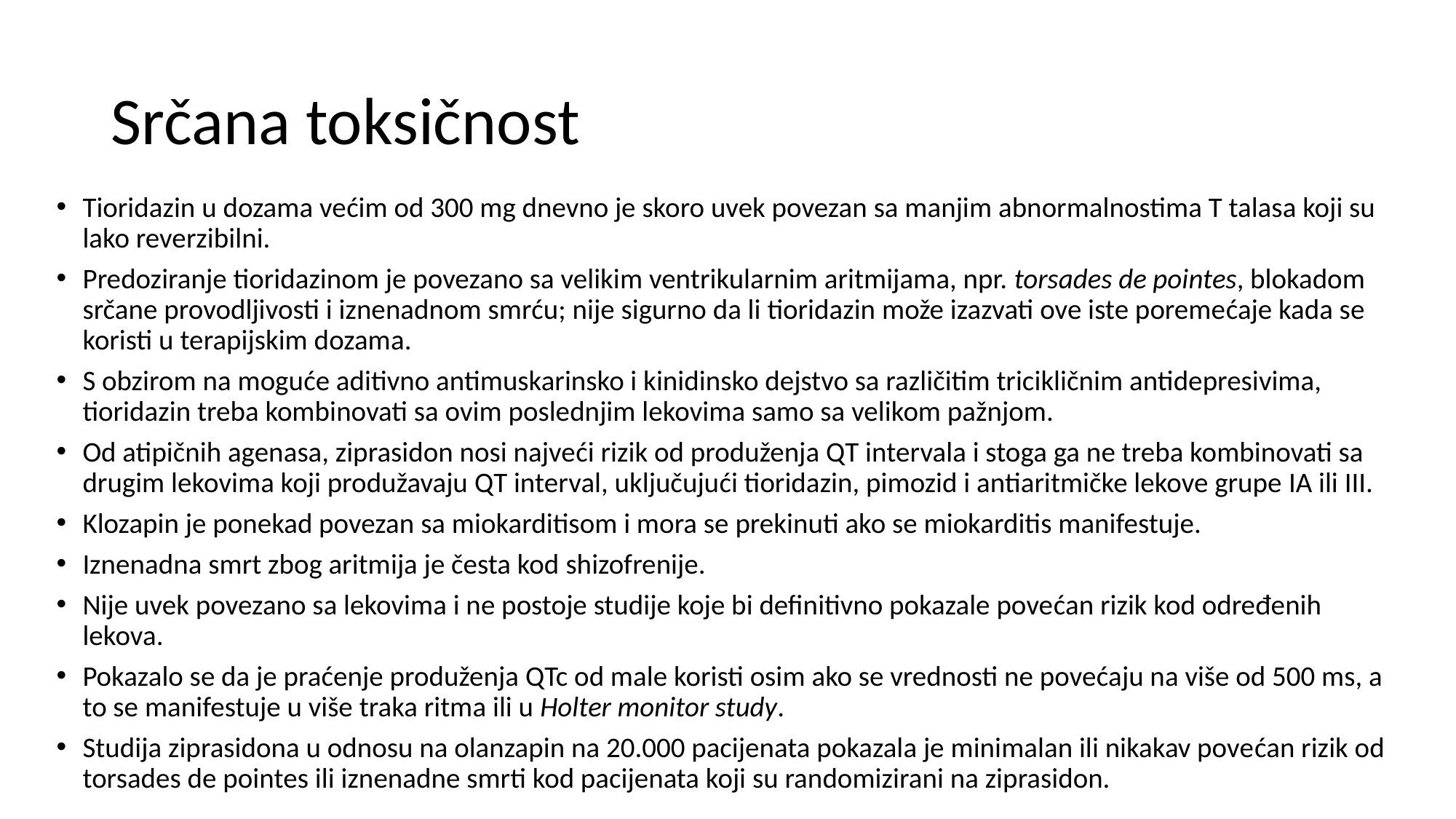

# Srčana toksičnost
Tioridazin u dozama većim od 300 mg dnevno je skoro uvek povezan sa manjim abnormalnostima T talasa koji su lako reverzibilni.
Predoziranje tioridazinom je povezano sa velikim ventrikularnim aritmijama, npr. torsades de pointes, blokadom srčane provodljivosti i iznenadnom smrću; nije sigurno da li tioridazin može izazvati ove iste poremećaje kada se koristi u terapijskim dozama.
S obzirom na moguće aditivno antimuskarinsko i kinidinsko dejstvo sa različitim tricikličnim antidepresivima, tioridazin treba kombinovati sa ovim poslednjim lekovima samo sa velikom pažnjom.
Od atipičnih agenasa, ziprasidon nosi najveći rizik od produženja QT intervala i stoga ga ne treba kombinovati sa drugim lekovima koji produžavaju QT interval, uključujući tioridazin, pimozid i antiaritmičke lekove grupe IA ili III.
Klozapin je ponekad povezan sa miokarditisom i mora se prekinuti ako se miokarditis manifestuje.
Iznenadna smrt zbog aritmija je česta kod shizofrenije.
Nije uvek povezano sa lekovima i ne postoje studije koje bi definitivno pokazale povećan rizik kod određenih lekova.
Pokazalo se da je praćenje produženja QTc od male koristi osim ako se vrednosti ne povećaju na više od 500 ms, a to se manifestuje u više traka ritma ili u Holter monitor study.
Studija ziprasidona u odnosu na olanzapin na 20.000 pacijenata pokazala je minimalan ili nikakav povećan rizik od torsades de pointes ili iznenadne smrti kod pacijenata koji su randomizirani na ziprasidon.